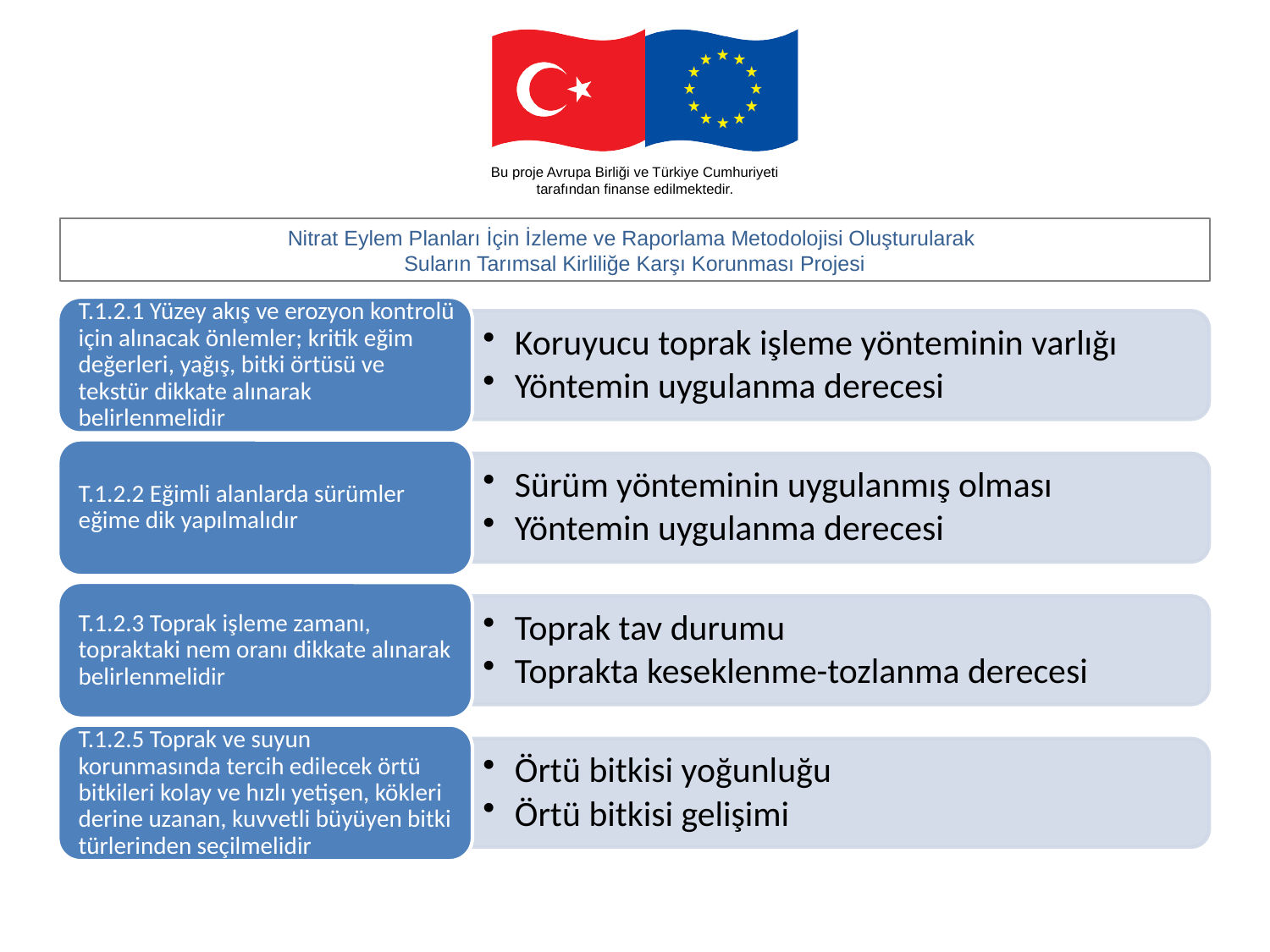

Koruyucu toprak işleme yönteminin varlığı
Yöntemin uygulanma derecesi
T.1.2.1 Yüzey akış ve erozyon kontrolü için alınacak önlemler; kritik eğim değerleri, yağış, bitki örtüsü ve tekstür dikkate alınarak belirlenmelidir
Sürüm yönteminin uygulanmış olması
Yöntemin uygulanma derecesi
T.1.2.2 Eğimli alanlarda sürümler eğime dik yapılmalıdır
Toprak tav durumu
Toprakta keseklenme-tozlanma derecesi
T.1.2.3 Toprak işleme zamanı, topraktaki nem oranı dikkate alınarak belirlenmelidir
Örtü bitkisi yoğunluğu
Örtü bitkisi gelişimi
T.1.2.5 Toprak ve suyun korunmasında tercih edilecek örtü bitkileri kolay ve hızlı yetişen, kökleri derine uzanan, kuvvetli büyüyen bitki türlerinden seçilmelidir